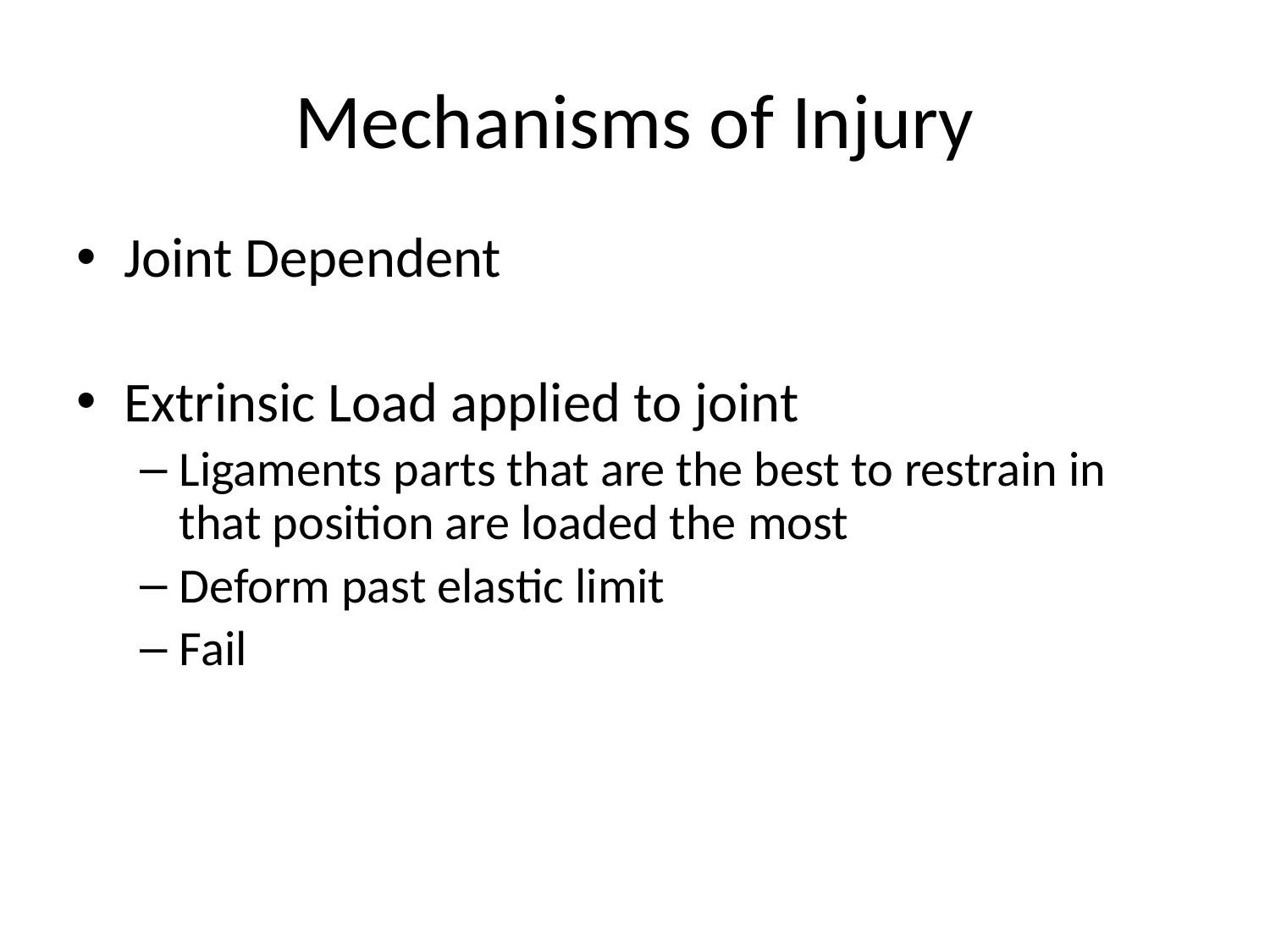

# Mechanisms of Injury
Joint Dependent

Extrinsic Load applied to joint
Ligaments parts that are the best to restrain in that position are loaded the most
Deform past elastic limit
Fail